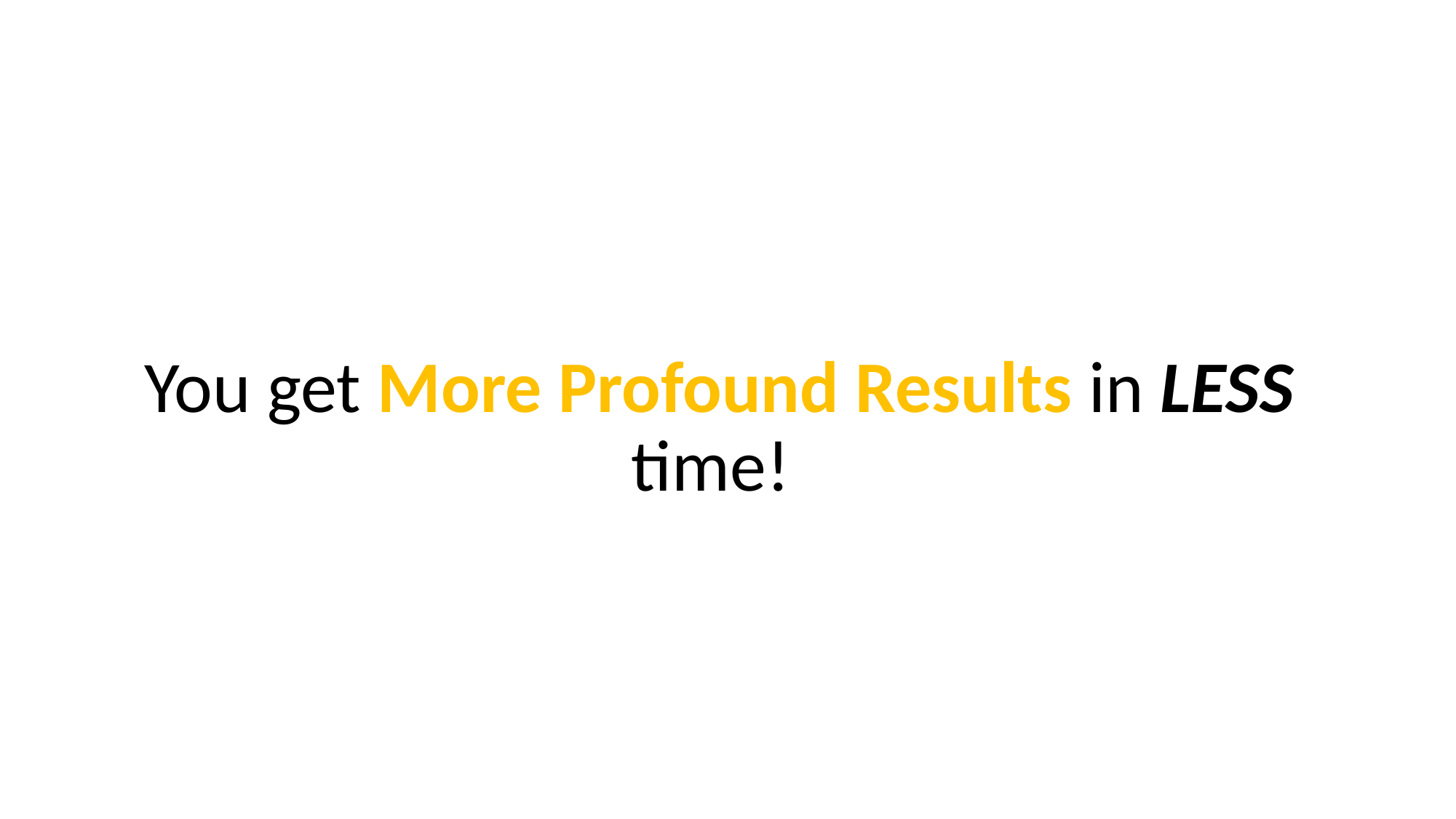

You get More Profound Results in LESS time!